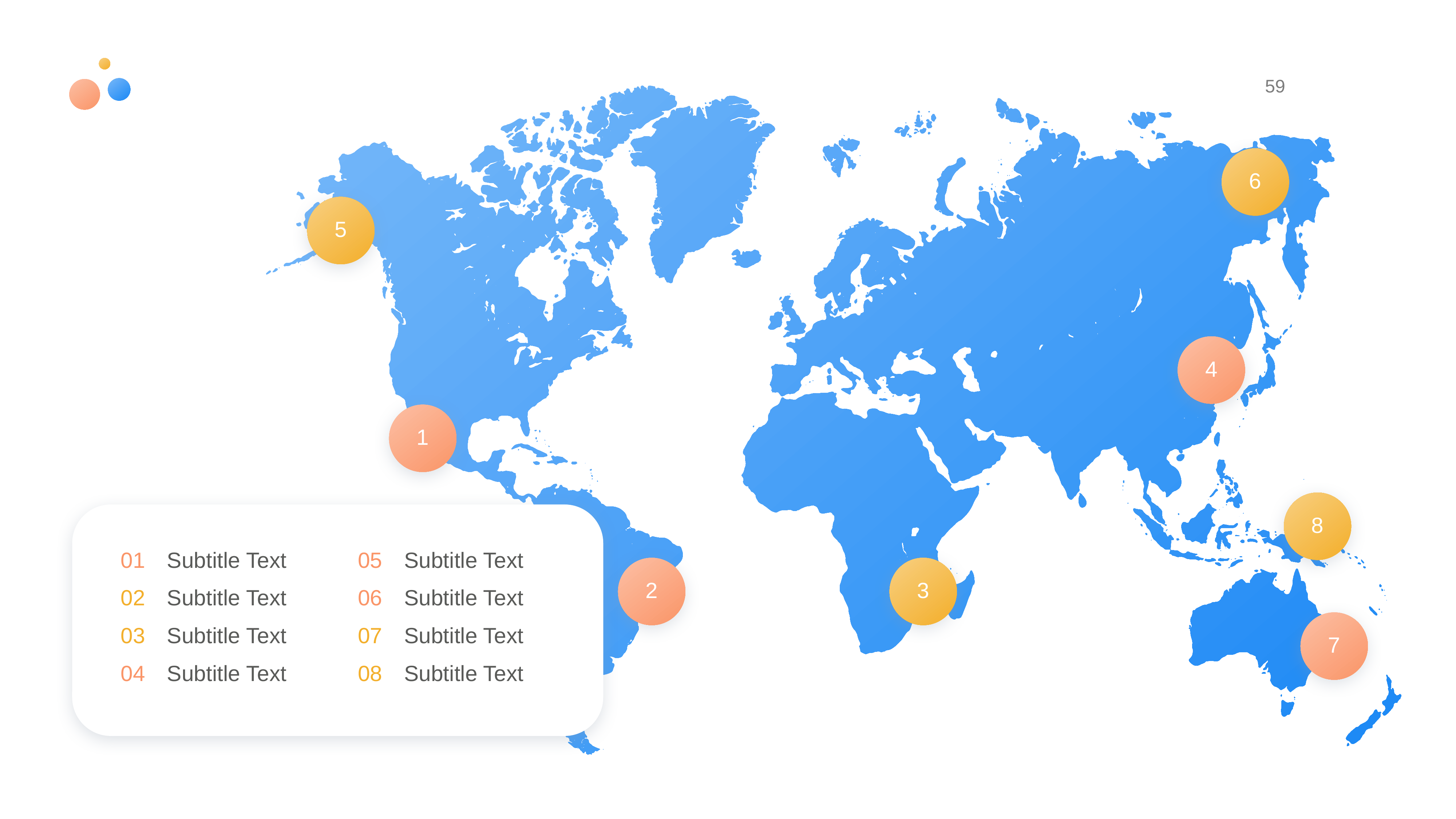

59

6

5

4

1

01
Subtitle Text
05
Subtitle Text
02
Subtitle Text
06
Subtitle Text
03
Subtitle Text
07
Subtitle Text
04
Subtitle Text
08
Subtitle Text
8

2
3

7